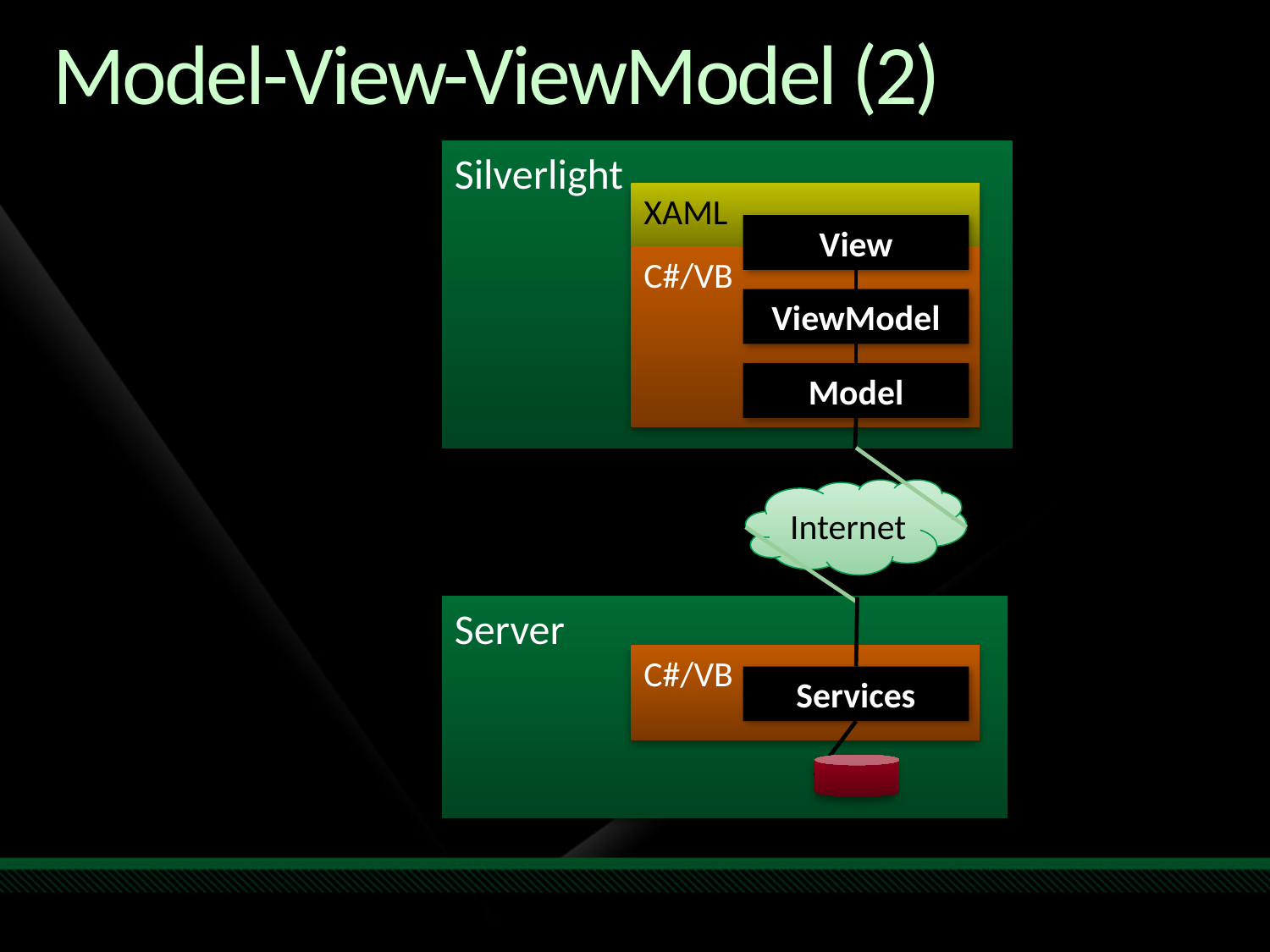

# Model-View-ViewModel (2)
Silverlight
XAML
View
C#/VB
ViewModel
Model
Internet
Server
C#/VB
Services